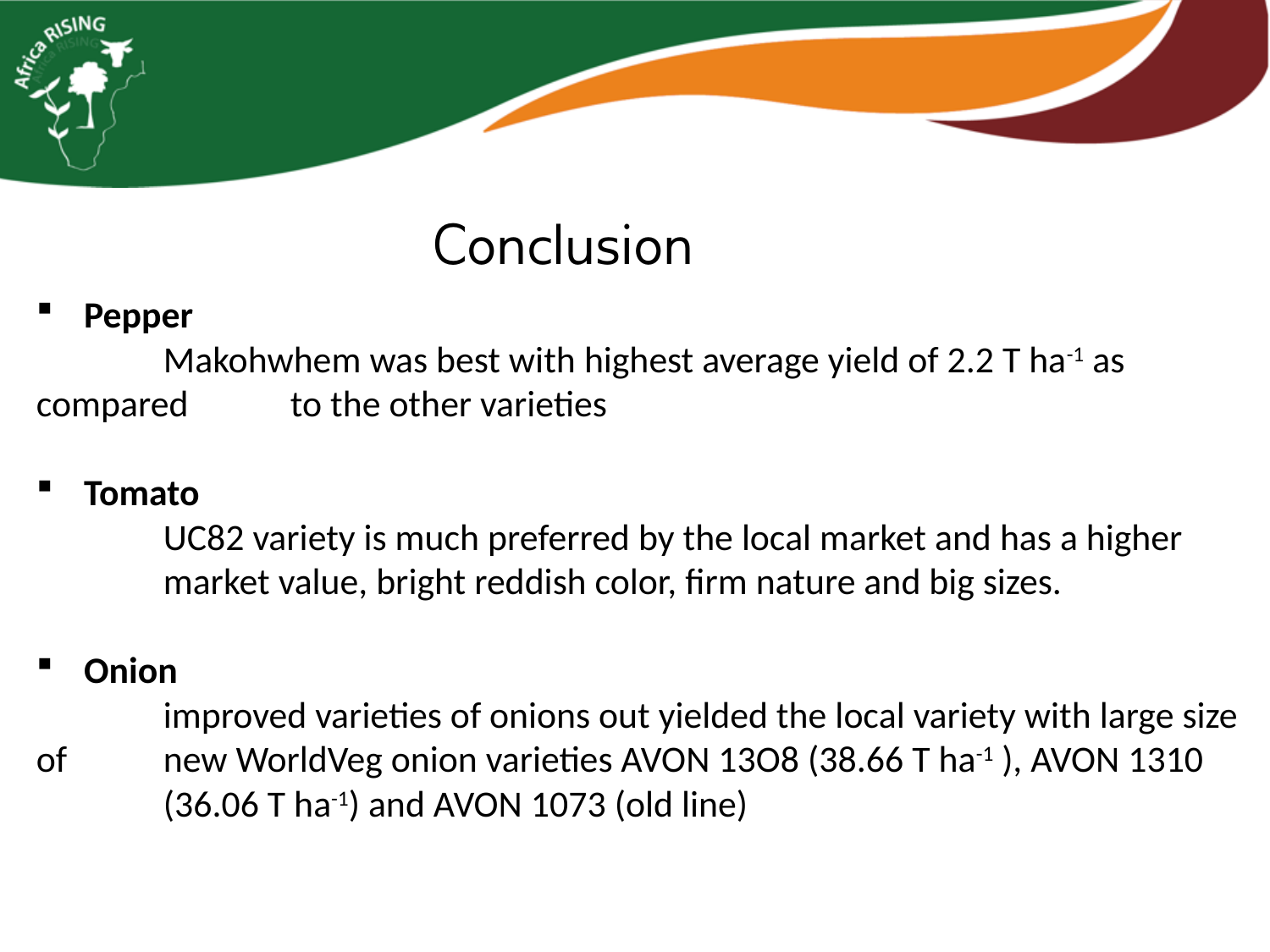

Conclusion
Pepper
	Makohwhem was best with highest average yield of 2.2 T ha-1 as compared 	to the other varieties

Tomato
	UC82 variety is much preferred by the local market and has a higher 	market value, bright reddish color, firm nature and big sizes.

Onion
	improved varieties of onions out yielded the local variety with large size of 	new WorldVeg onion varieties AVON 13O8 (38.66 T ha-1 ), AVON 1310 	(36.06 T ha-1) and AVON 1073 (old line)